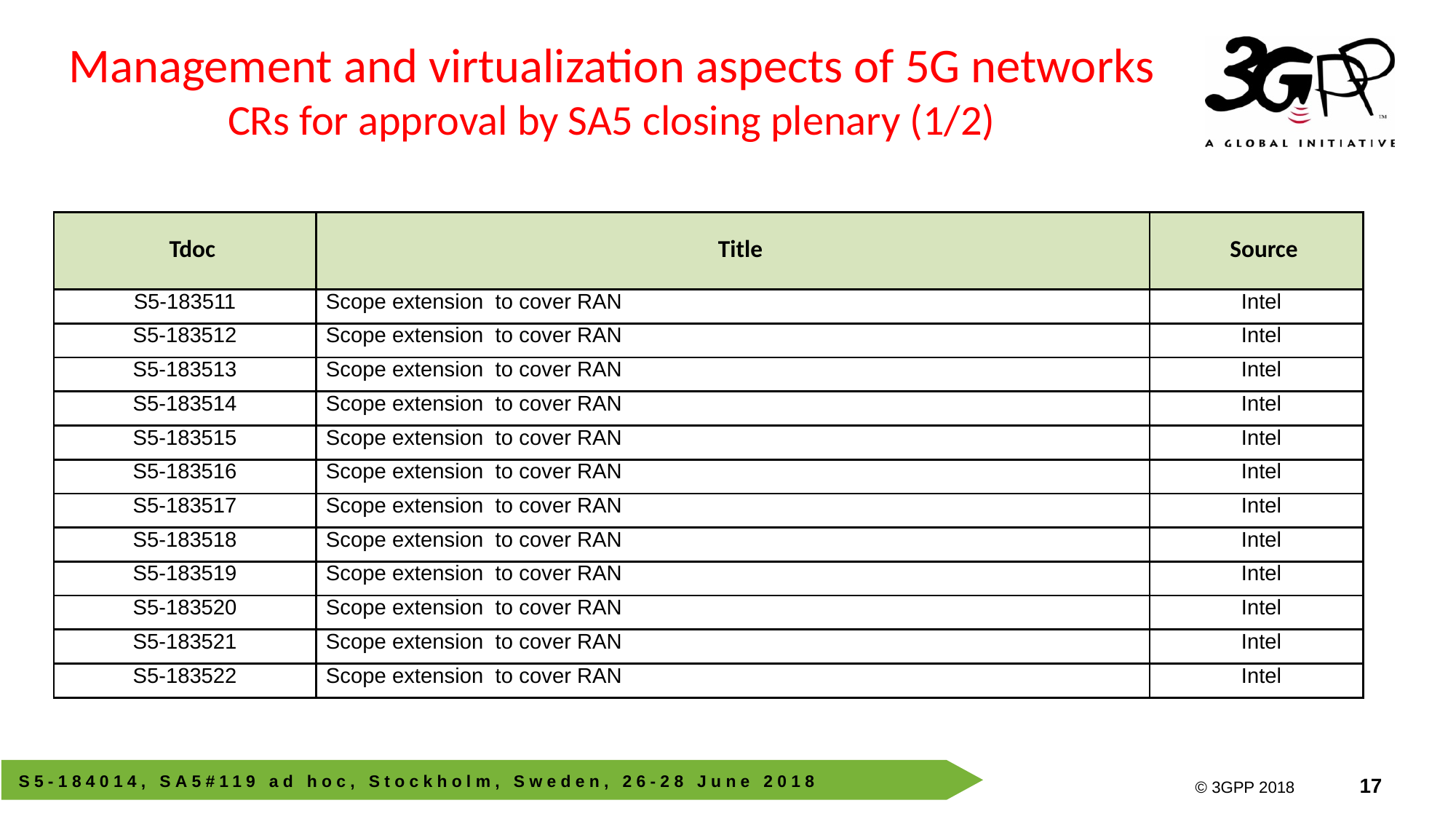

Management and virtualization aspects of 5G networks
CRs for approval by SA5 closing plenary (1/2)
| Tdoc | Title | Source |
| --- | --- | --- |
| S5‑183511 | Scope extension to cover RAN | Intel |
| S5‑183512 | Scope extension to cover RAN | Intel |
| S5‑183513 | Scope extension to cover RAN | Intel |
| S5‑183514 | Scope extension to cover RAN | Intel |
| S5‑183515 | Scope extension to cover RAN | Intel |
| S5‑183516 | Scope extension to cover RAN | Intel |
| S5‑183517 | Scope extension to cover RAN | Intel |
| S5‑183518 | Scope extension to cover RAN | Intel |
| S5‑183519 | Scope extension to cover RAN | Intel |
| S5‑183520 | Scope extension to cover RAN | Intel |
| S5‑183521 | Scope extension to cover RAN | Intel |
| S5‑183522 | Scope extension to cover RAN | Intel |